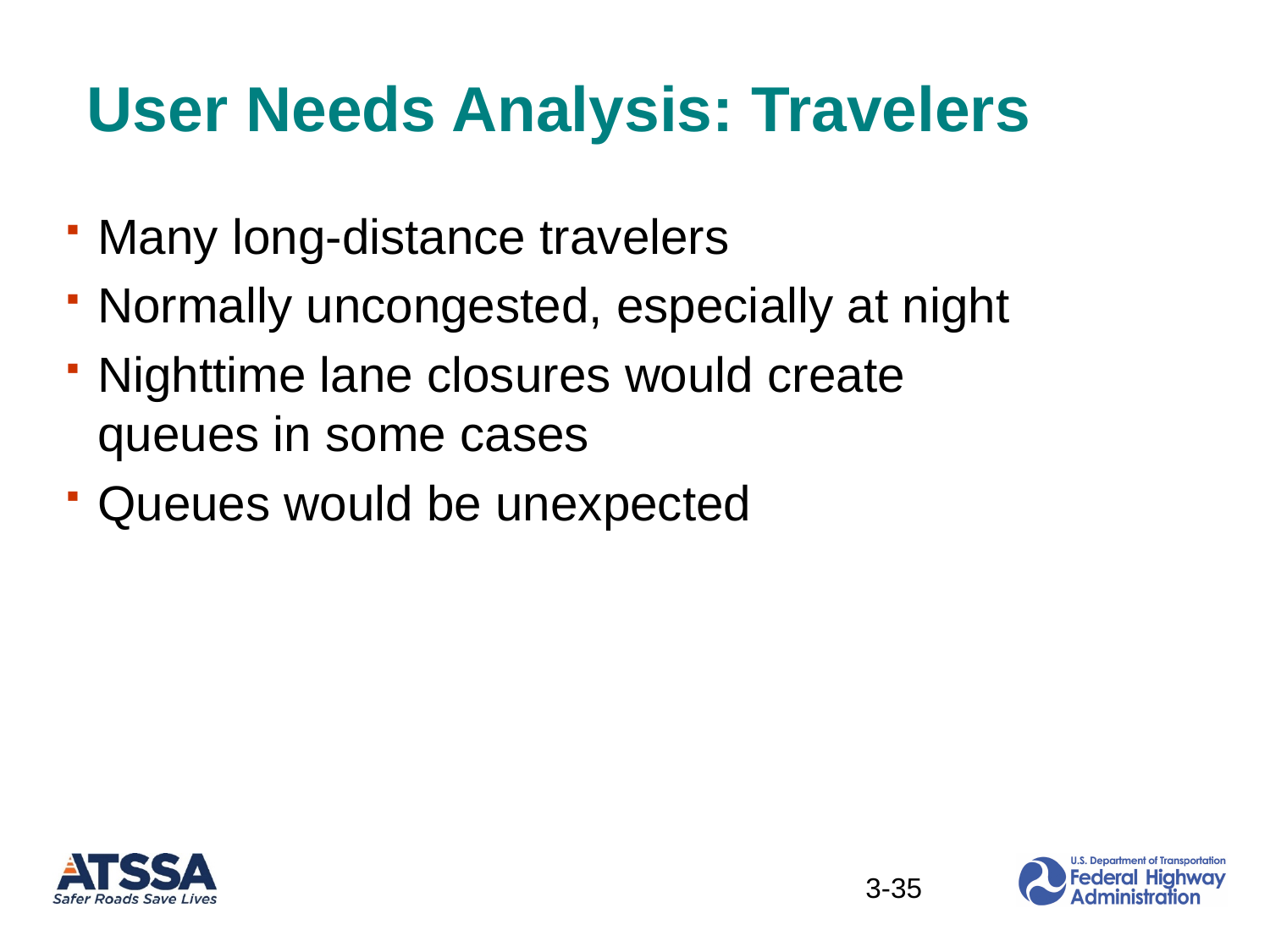

# User Needs Analysis: Travelers
Many long-distance travelers
Normally uncongested, especially at night
Nighttime lane closures would create queues in some cases
Queues would be unexpected